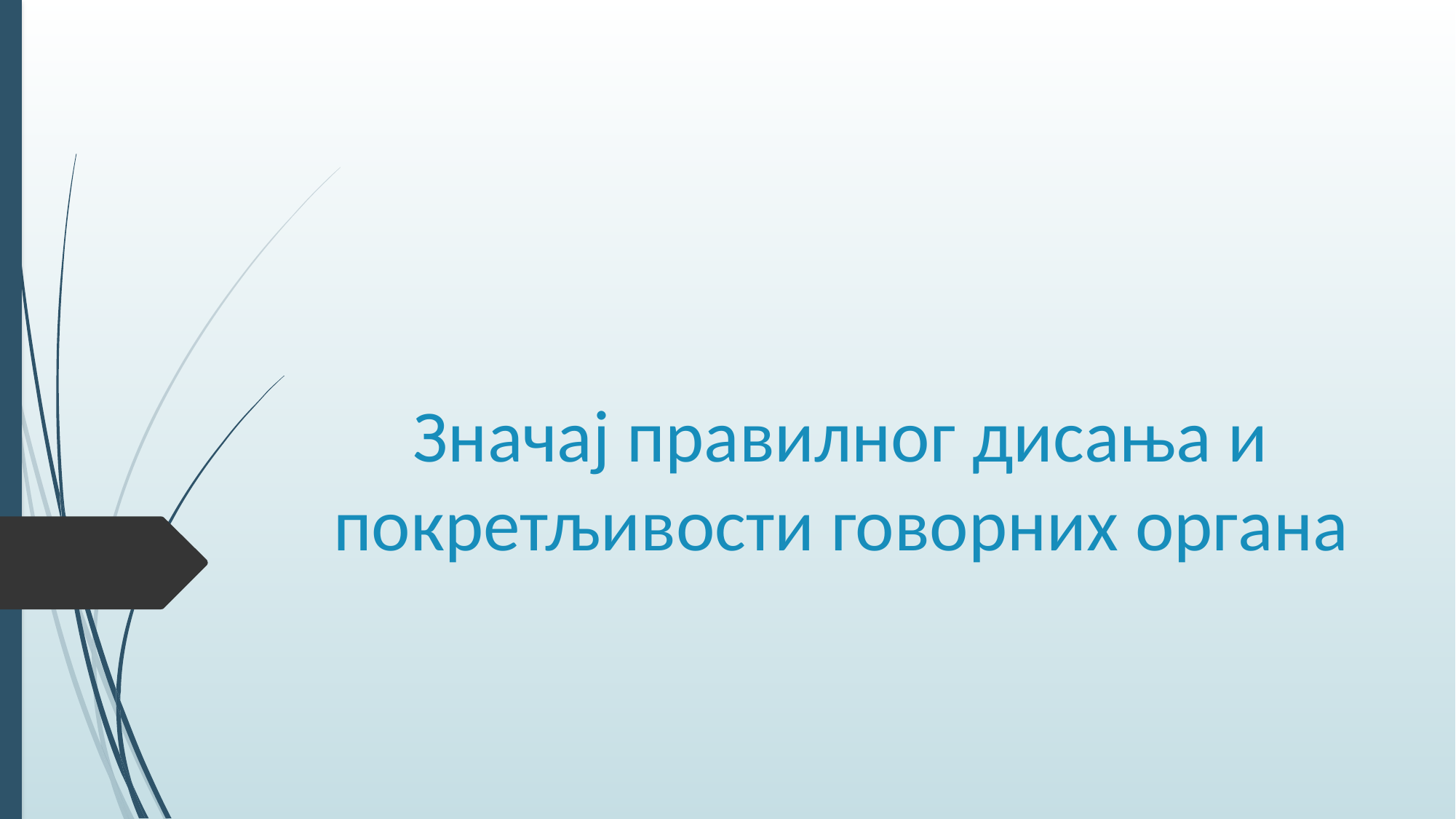

# Значај правилног дисања и покретљивости говорних органа